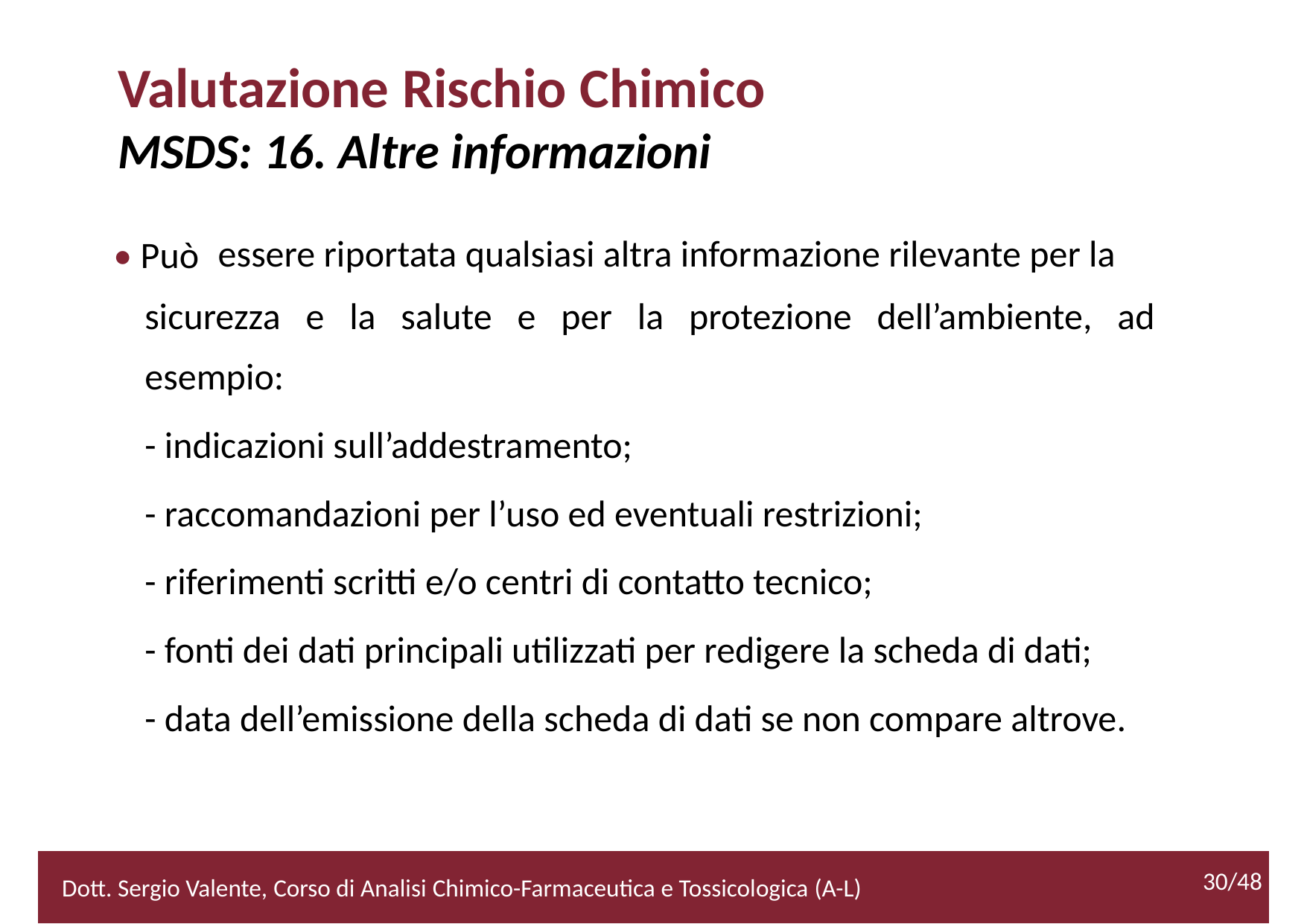

Valutazione Rischio Chimico
MSDS: 16. Altre informazioni
• Può
essere riportata qualsiasi altra informazione rilevante per la
	sicurezza   e   la   salute   e   per   la   protezione   dell’ambiente,   ad

	esempio:

	- indicazioni sull’addestramento;

	- raccomandazioni per l’uso ed eventuali restrizioni;

	- riferimenti scritti e/o centri di contatto tecnico;

	- fonti dei dati principali utilizzati per redigere la scheda di dati;

	- data dell’emissione della scheda di dati se non compare altrove.
		30/48

30/48
2/52
Dott. Sergio Valente, Corso di Analisi Chimico-Farmaceutica e Tossicologica (A-L)